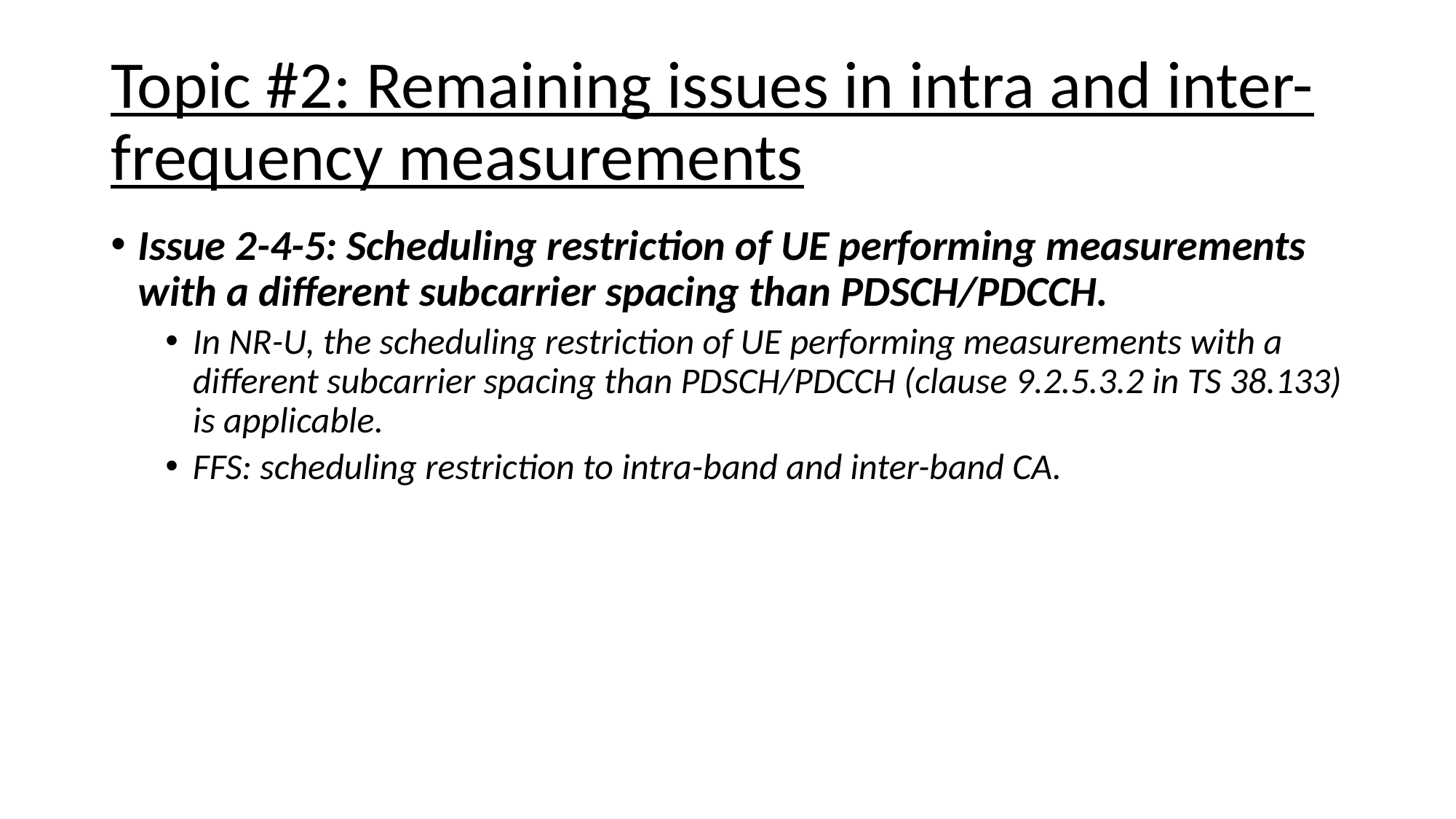

# Topic #2: Remaining issues in intra and inter-frequency measurements
Issue 2-4-5: Scheduling restriction of UE performing measurements with a different subcarrier spacing than PDSCH/PDCCH.
In NR-U, the scheduling restriction of UE performing measurements with a different subcarrier spacing than PDSCH/PDCCH (clause 9.2.5.3.2 in TS 38.133) is applicable.
FFS: scheduling restriction to intra-band and inter-band CA.